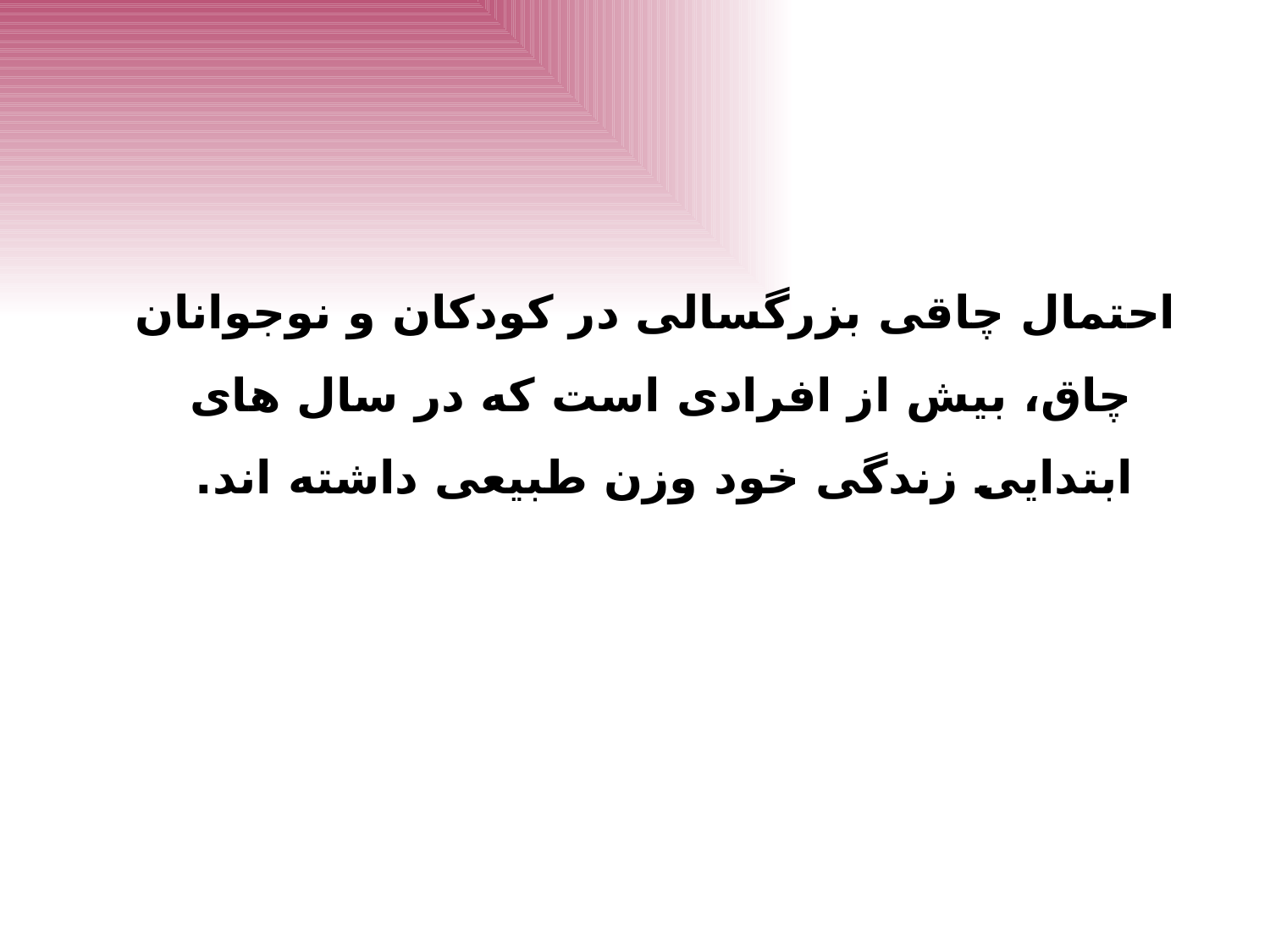

احتمال چاقی بزرگسالی در کودکان و نوجوانان چاق، بیش از افرادی است که در سال های ابتدایی زندگی خود وزن طبیعی داشته اند.